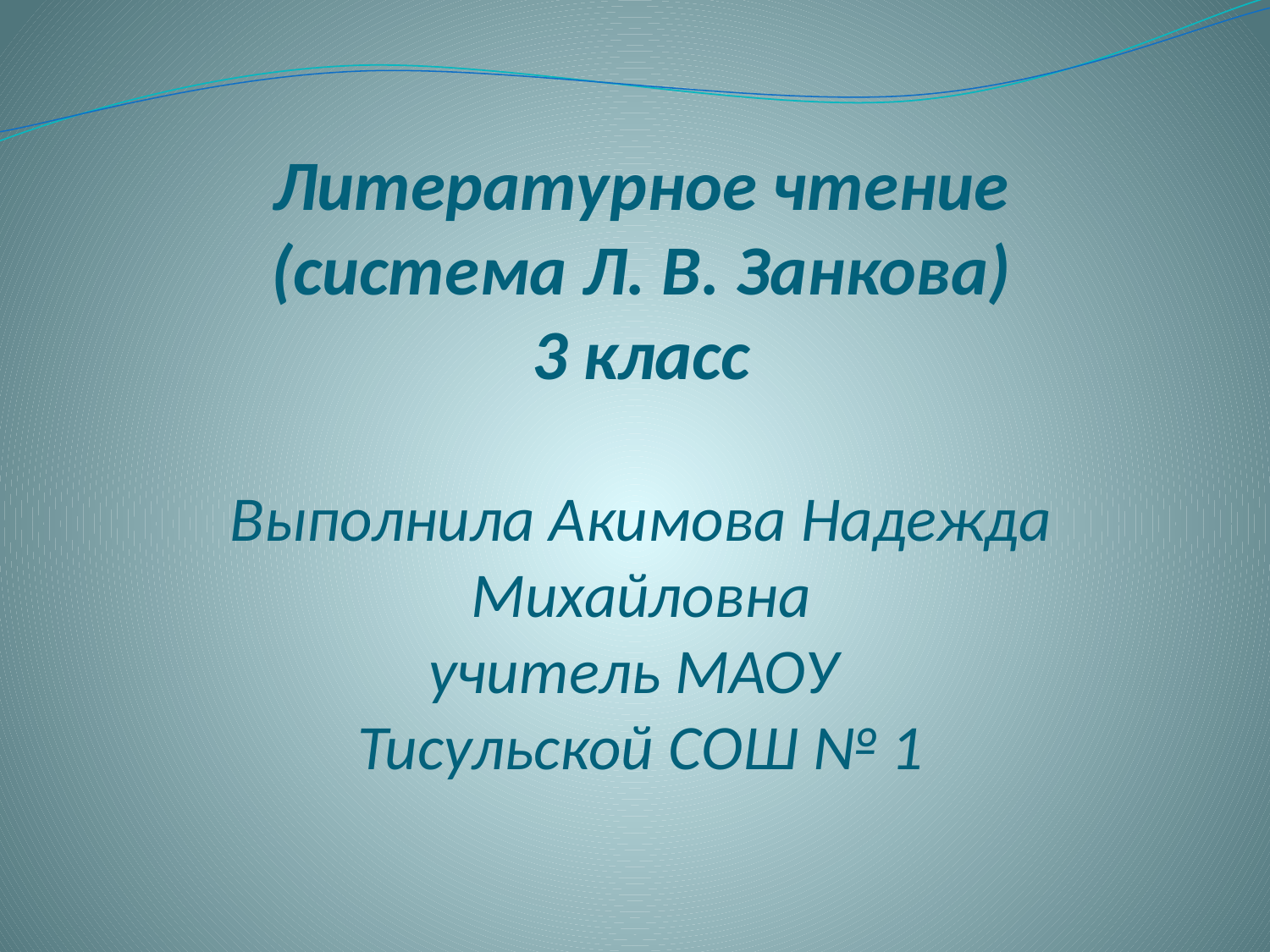

# Литературное чтение (система Л. В. Занкова) 3 класс Выполнила Акимова Надежда Михайловна учитель МАОУ Тисульской СОШ № 1